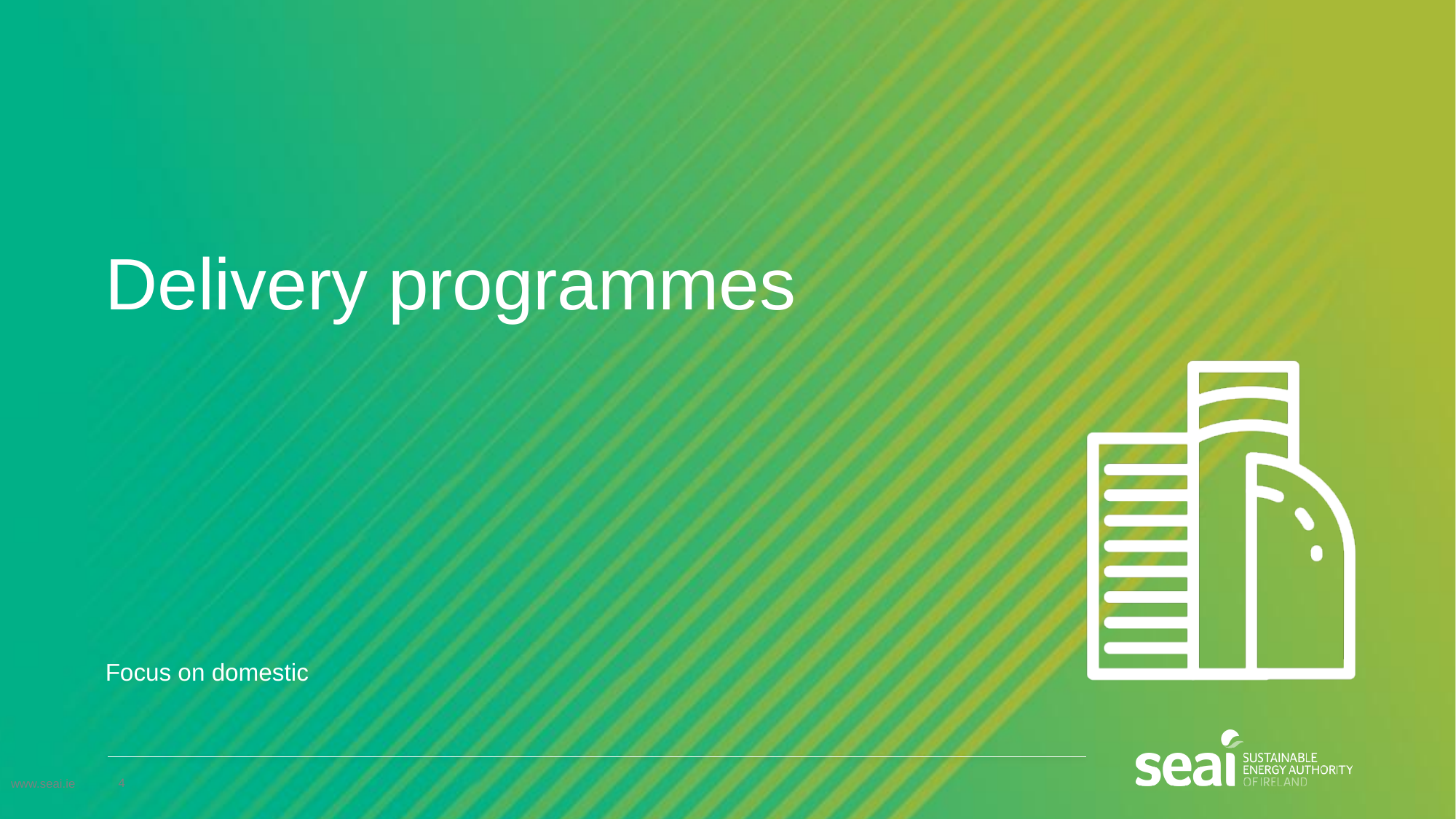

# Delivery programmes
Focus on domestic
4
www.seai.ie